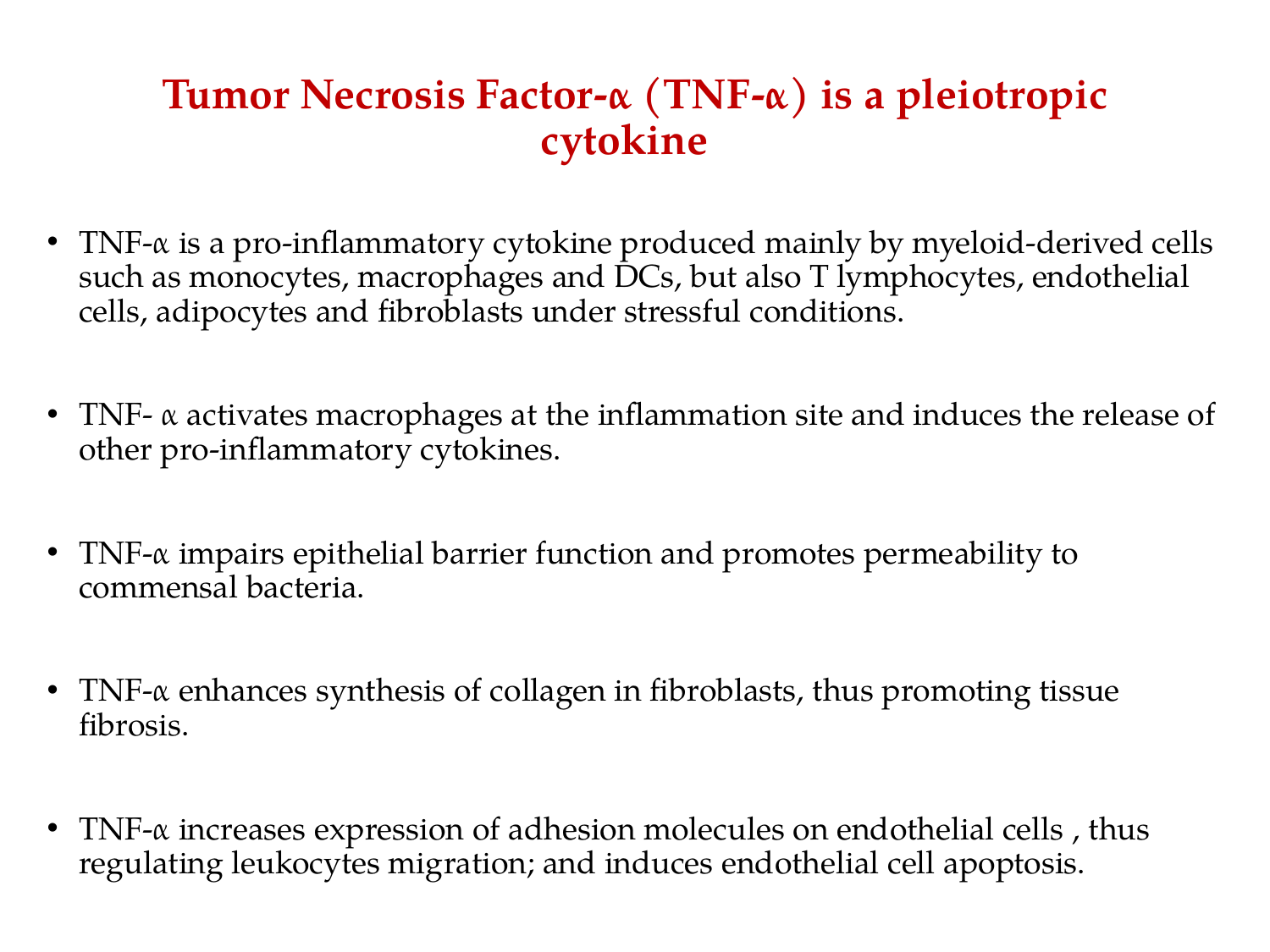

# Tumor Necrosis Factor-α (TNF-α) is a pleiotropic cytokine
TNF-α is a pro-inflammatory cytokine produced mainly by myeloid-derived cells such as monocytes, macrophages and DCs, but also T lymphocytes, endothelial cells, adipocytes and fibroblasts under stressful conditions.

TNF- α activates macrophages at the inflammation site and induces the release of other pro-inflammatory cytokines.

TNF-α impairs epithelial barrier function and promotes permeability to commensal bacteria.

TNF-α enhances synthesis of collagen in fibroblasts, thus promoting tissue fibrosis.

TNF-α increases expression of adhesion molecules on endothelial cells , thus regulating leukocytes migration; and induces endothelial cell apoptosis.